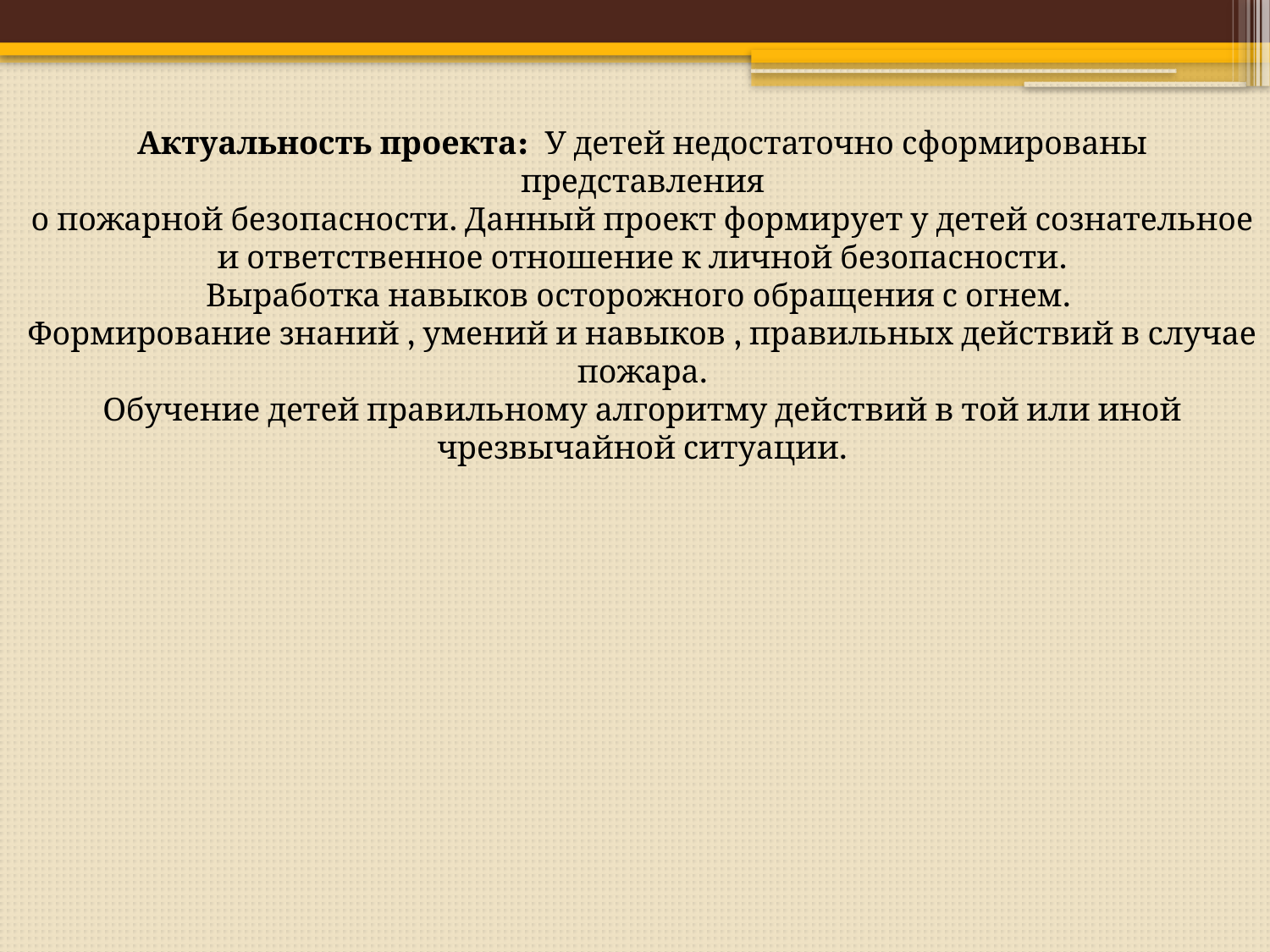

Актуальность проекта:  У детей недостаточно сформированы представления
о пожарной безопасности. Данный проект формирует у детей сознательное
и ответственное отношение к личной безопасности.
Выработка навыков осторожного обращения с огнем.
Формирование знаний , умений и навыков , правильных действий в случае
пожара.
Обучение детей правильному алгоритму действий в той или иной
чрезвычайной ситуации.